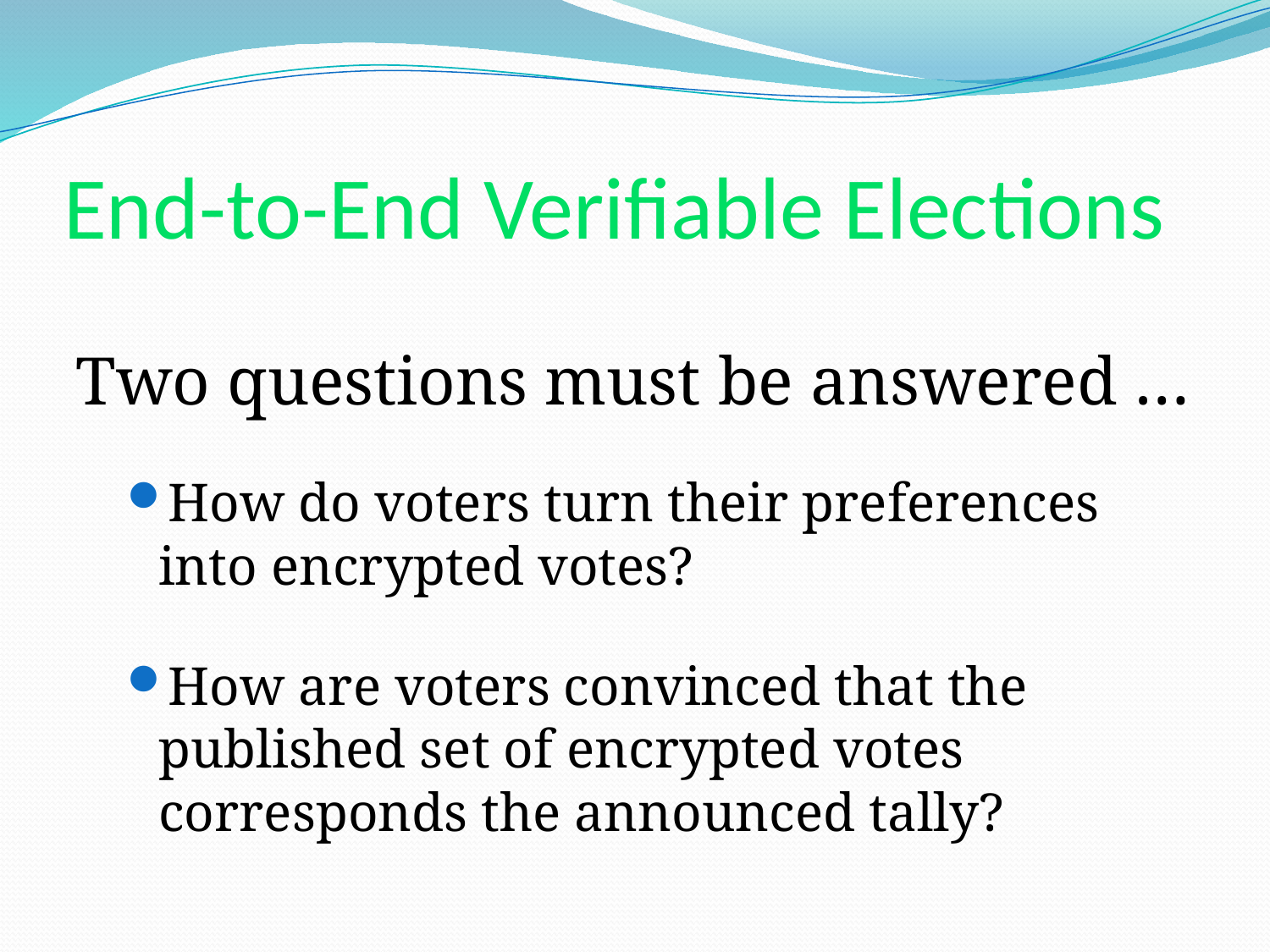

# End-to-End Verifiable Elections

Two questions must be answered …

How do voters turn their preferences into encrypted votes?

How are voters convinced that the published set of encrypted votes corresponds the announced tally?